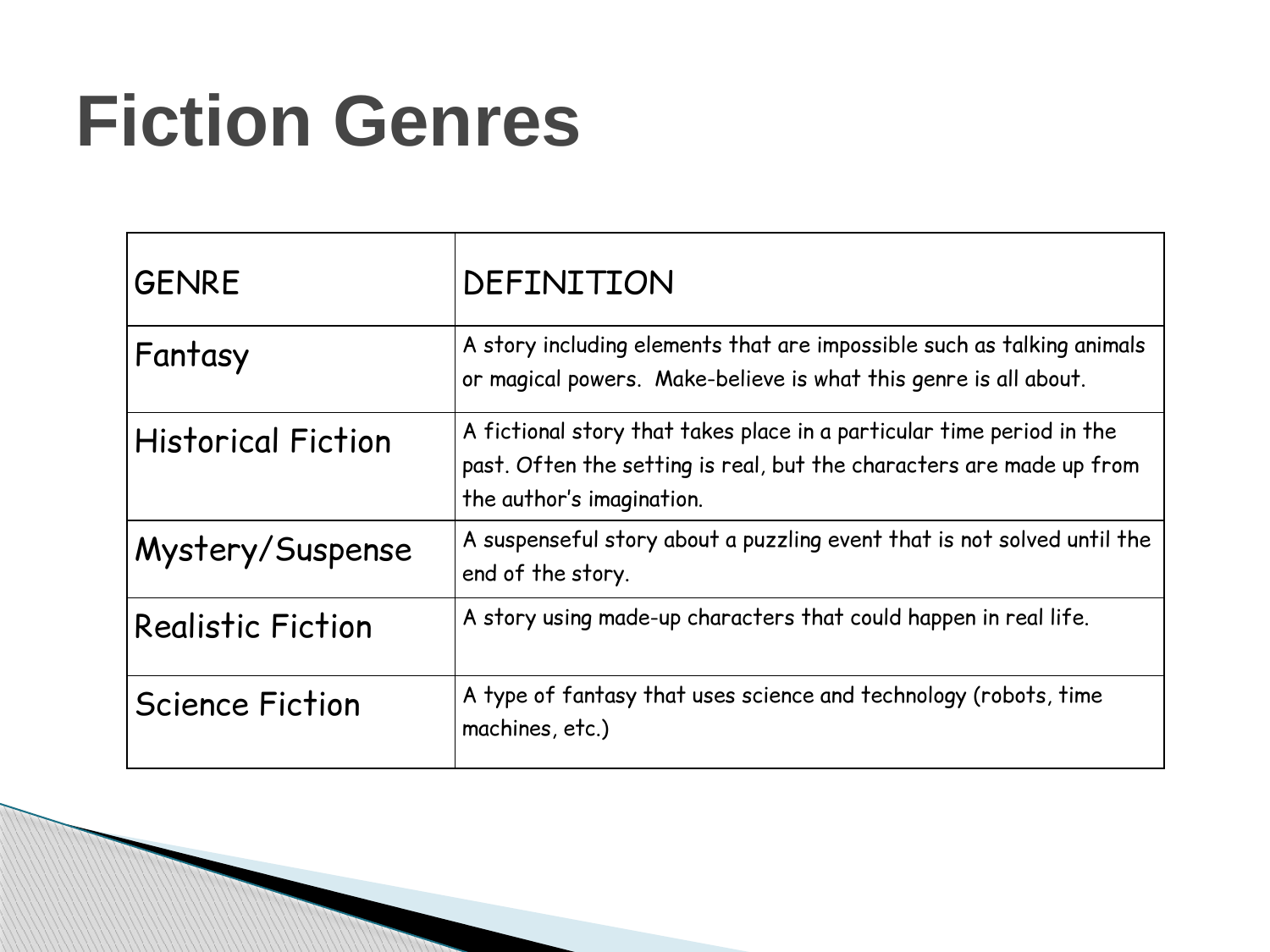

# Fiction Genres
| GENRE | DEFINITION |
| --- | --- |
| Fantasy | A story including elements that are impossible such as talking animals or magical powers. Make-believe is what this genre is all about. |
| Historical Fiction | A fictional story that takes place in a particular time period in the past. Often the setting is real, but the characters are made up from the author’s imagination. |
| Mystery/Suspense | A suspenseful story about a puzzling event that is not solved until the end of the story. |
| Realistic Fiction | A story using made-up characters that could happen in real life. |
| Science Fiction | A type of fantasy that uses science and technology (robots, time machines, etc.) |